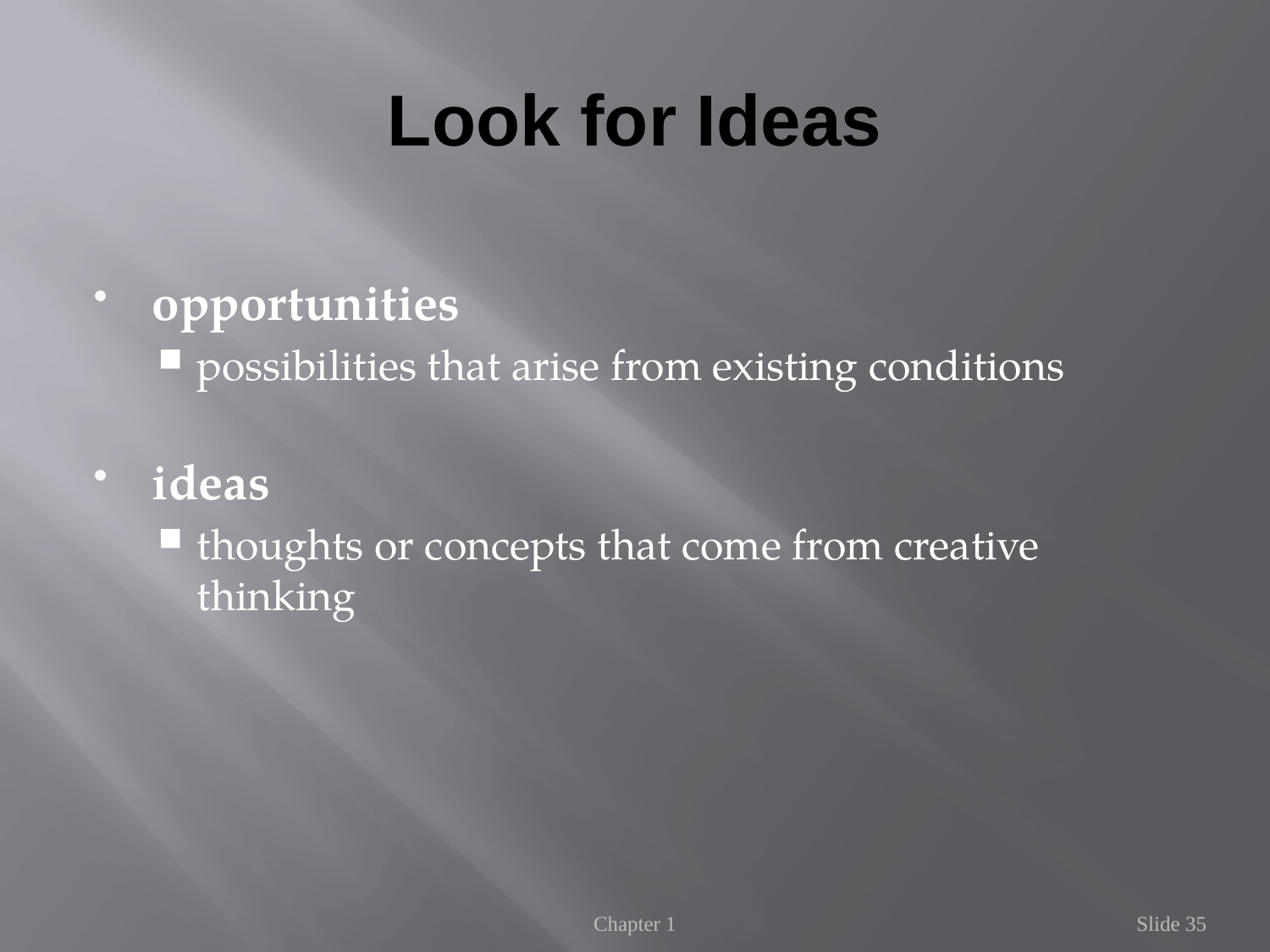

# Look for Ideas
opportunities
possibilities that arise from existing conditions
ideas
thoughts or concepts that come from creative thinking
Chapter 1
Slide 35